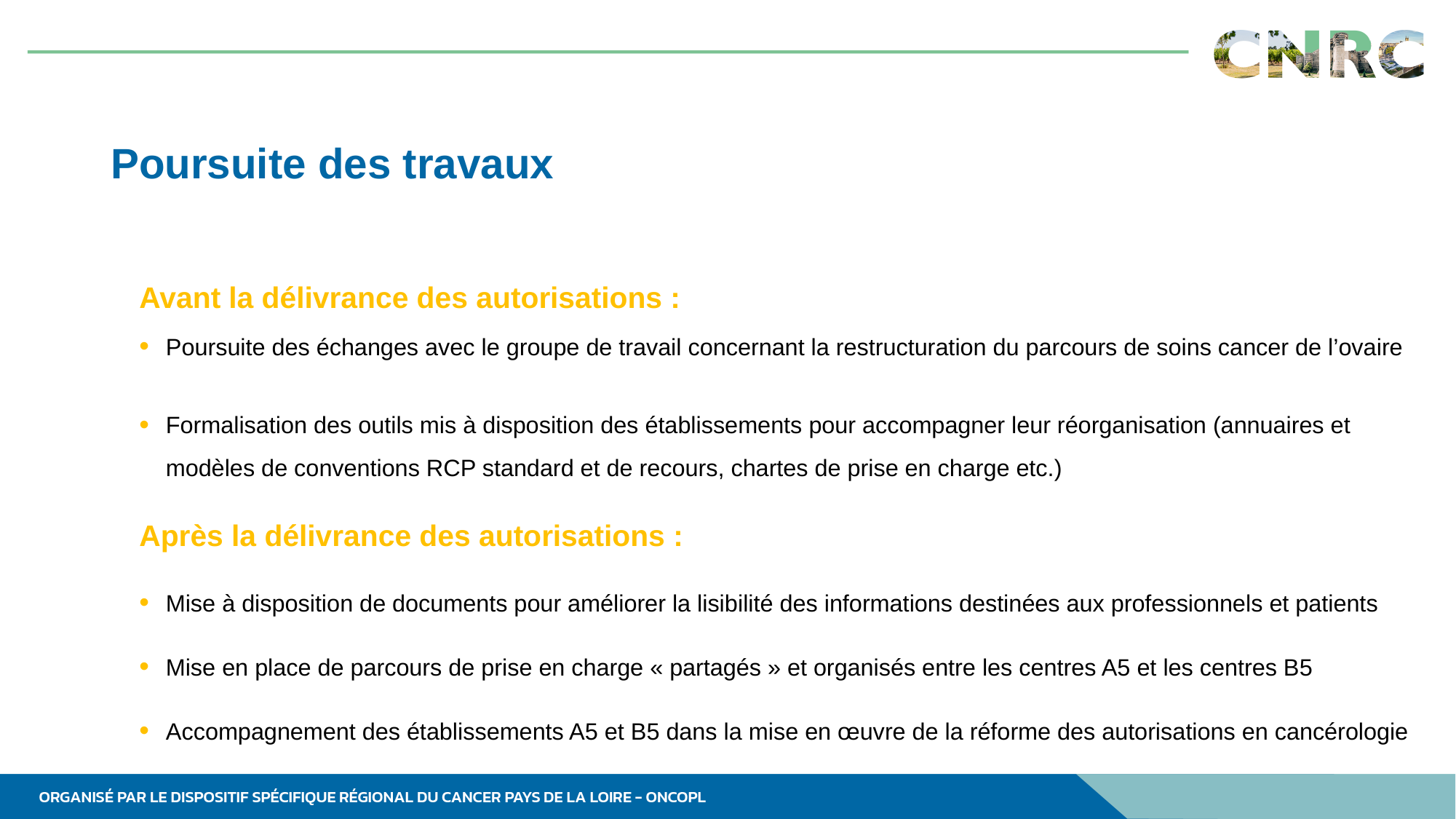

# Poursuite des travaux
Avant la délivrance des autorisations :
Poursuite des échanges avec le groupe de travail concernant la restructuration du parcours de soins cancer de l’ovaire
Formalisation des outils mis à disposition des établissements pour accompagner leur réorganisation (annuaires et modèles de conventions RCP standard et de recours, chartes de prise en charge etc.)
Après la délivrance des autorisations :
Mise à disposition de documents pour améliorer la lisibilité des informations destinées aux professionnels et patients
Mise en place de parcours de prise en charge « partagés » et organisés entre les centres A5 et les centres B5
Accompagnement des établissements A5 et B5 dans la mise en œuvre de la réforme des autorisations en cancérologie